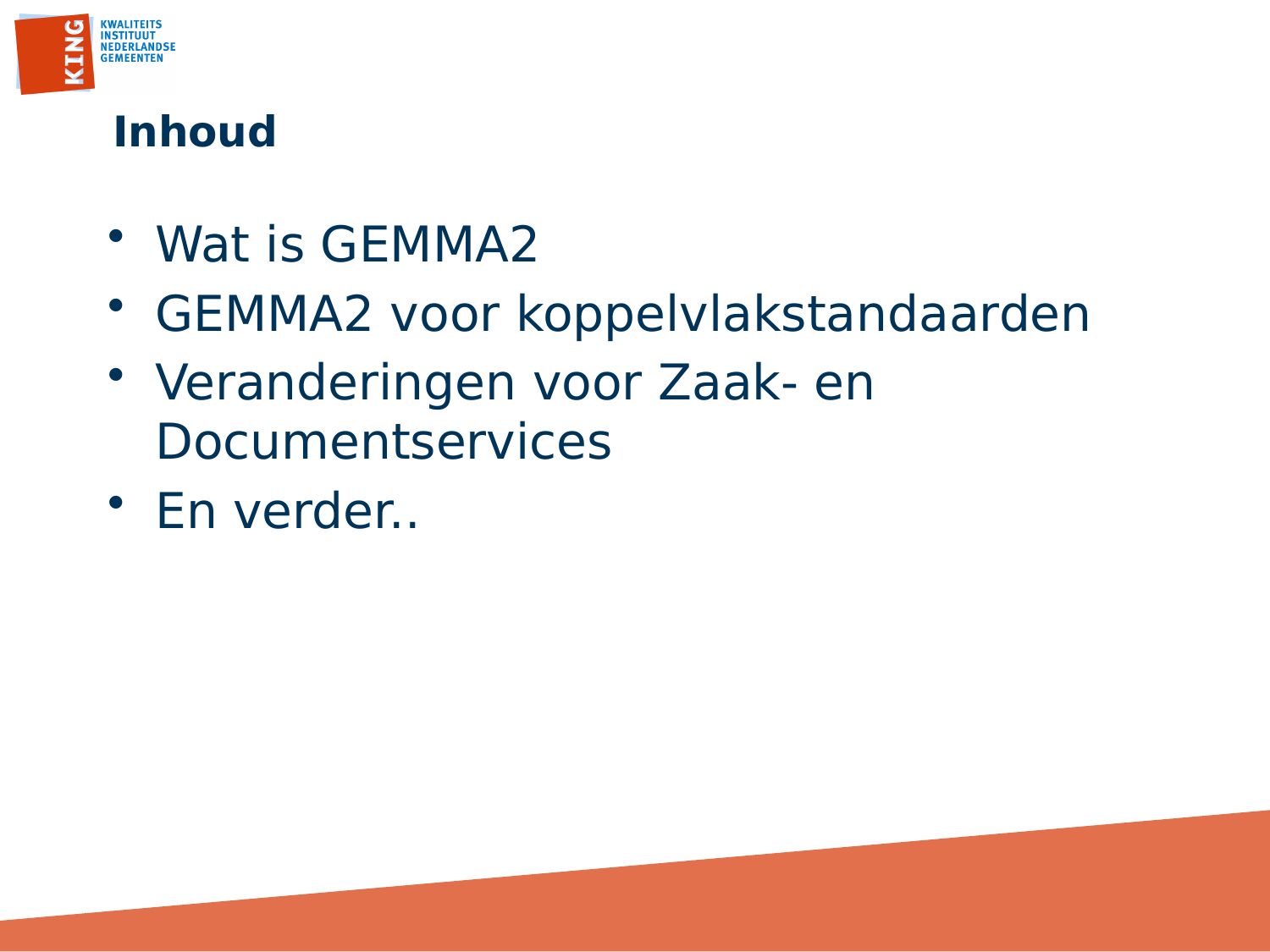

# Inhoud
Wat is GEMMA2
GEMMA2 voor koppelvlakstandaarden
Veranderingen voor Zaak- en Documentservices
En verder..